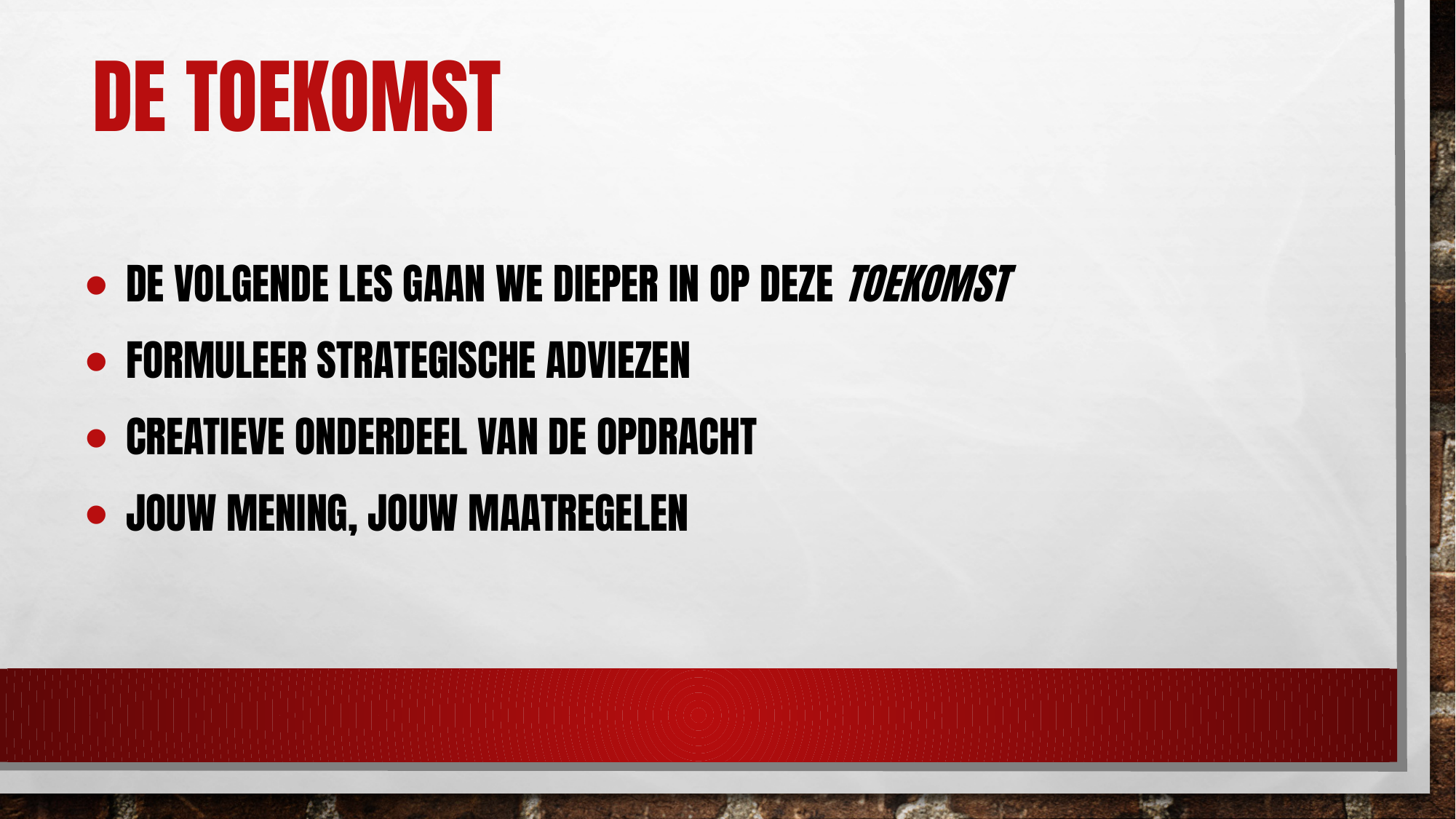

# DE TOEKOMST
De volgende les gaan we dieper in op deze toekomst
Formuleer strategische adviezen
Creatieve onderdeel van de opdracht
Jouw mening, jouw maatregelen